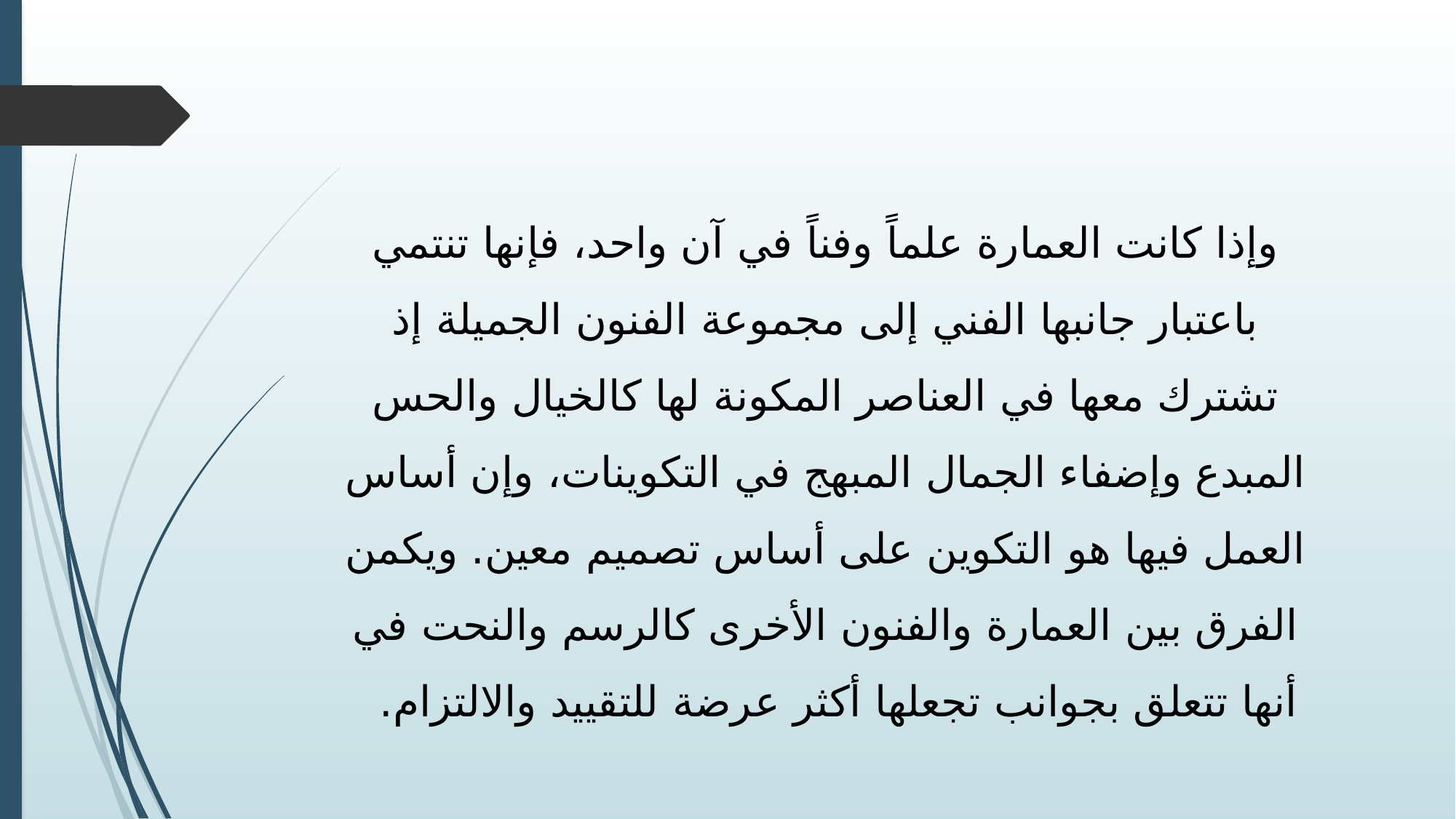

وإذا كانت العمارة علماً وفناً في آن واحد، فإنها تنتمي باعتبار جانبها الفني إلى مجموعة الفنون الجميلة إذ تشترك معها في العناصر المكونة لها كالخيال والحس المبدع وإضفاء الجمال المبهج في التكوينات، وإن أساس العمل فيها هو التكوين على أساس تصميم معين. ويكمن الفرق بين العمارة والفنون الأخرى كالرسم والنحت في أنها تتعلق بجوانب تجعلها أكثر عرضة للتقييد والالتزام.